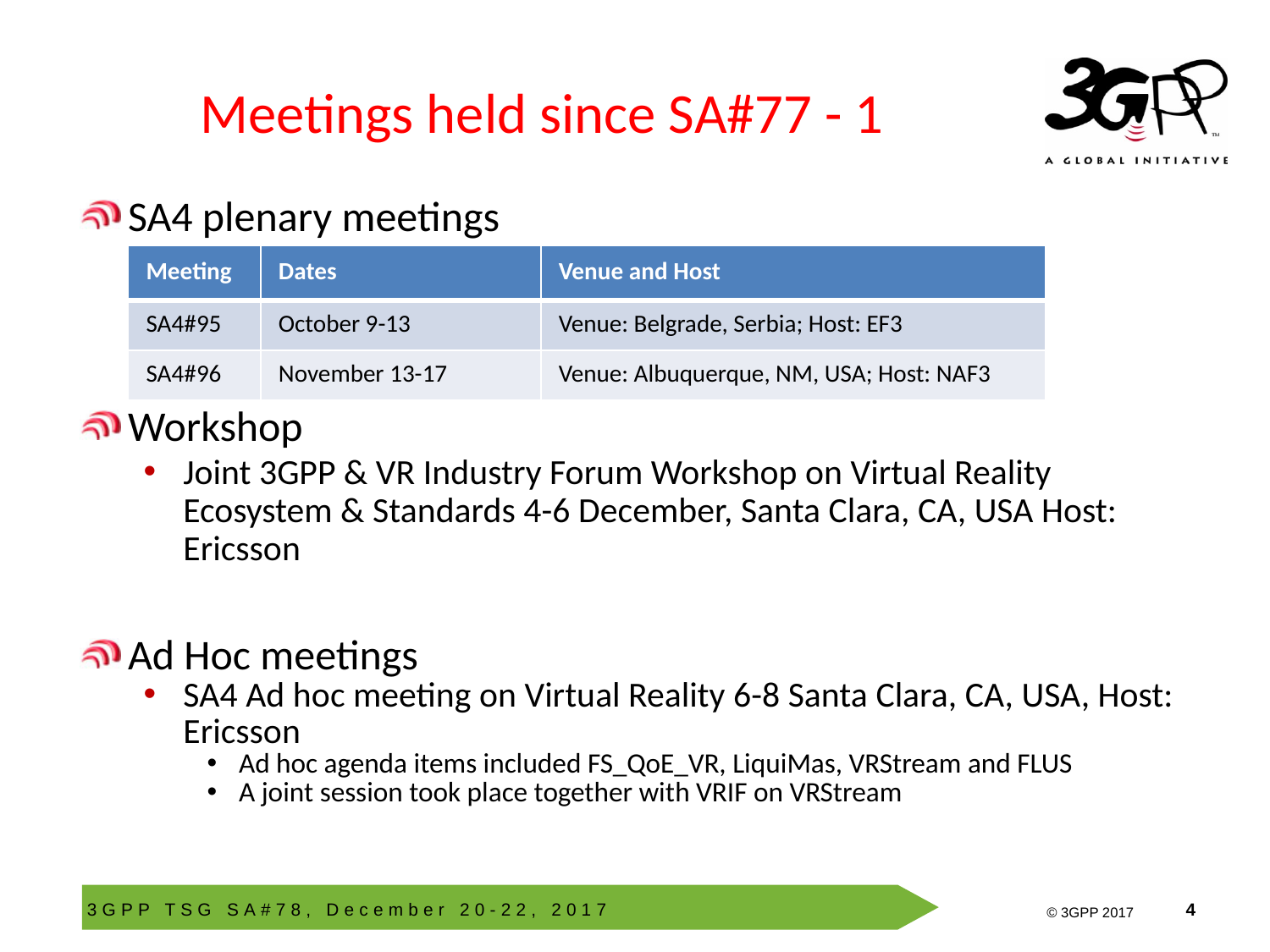

# Meetings held since SA#77 - 1
SA4 plenary meetings

Workshop
Joint 3GPP & VR Industry Forum Workshop on Virtual Reality Ecosystem & Standards 4-6 December, Santa Clara, CA, USA Host: Ericsson

Ad Hoc meetings
SA4 Ad hoc meeting on Virtual Reality 6-8 Santa Clara, CA, USA, Host: Ericsson
Ad hoc agenda items included FS_QoE_VR, LiquiMas, VRStream and FLUS
A joint session took place together with VRIF on VRStream

| Meeting | Dates | Venue and Host |
| --- | --- | --- |
| SA4#95 | October 9-13 | Venue: Belgrade, Serbia; Host: EF3 |
| SA4#96 | November 13-17 | Venue: Albuquerque, NM, USA; Host: NAF3 |